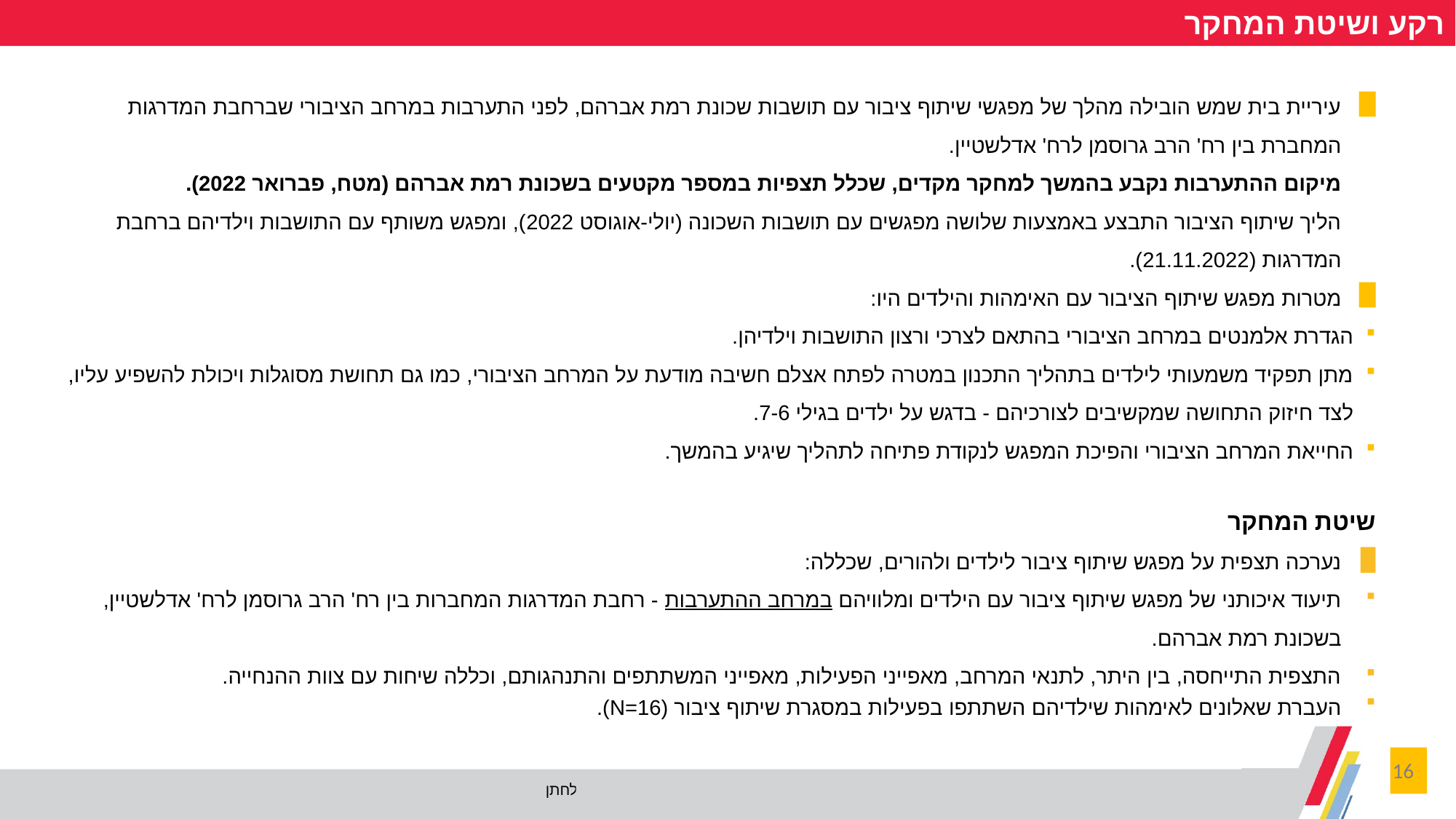

רקע ושיטת המחקר
עיריית בית שמש הובילה מהלך של מפגשי שיתוף ציבור עם תושבות שכונת רמת אברהם, לפני התערבות במרחב הציבורי שברחבת המדרגות המחברת בין רח' הרב גרוסמן לרח' אדלשטיין.
מיקום ההתערבות נקבע בהמשך למחקר מקדים, שכלל תצפיות במספר מקטעים בשכונת רמת אברהם (מטח, פברואר 2022).
הליך שיתוף הציבור התבצע באמצעות שלושה מפגשים עם תושבות השכונה (יולי-אוגוסט 2022), ומפגש משותף עם התושבות וילדיהם ברחבת המדרגות (21.11.2022).
מטרות מפגש שיתוף הציבור עם האימהות והילדים היו:
הגדרת אלמנטים במרחב הציבורי בהתאם לצרכי ורצון התושבות וילדיהן.
מתן תפקיד משמעותי לילדים בתהליך התכנון במטרה לפתח אצלם חשיבה מודעת על המרחב הציבורי, כמו גם תחושת מסוגלות ויכולת להשפיע עליו, לצד חיזוק התחושה שמקשיבים לצורכיהם - בדגש על ילדים בגילי 7-6.
החייאת המרחב הציבורי והפיכת המפגש לנקודת פתיחה לתהליך שיגיע בהמשך.

שיטת המחקר
נערכה תצפית על מפגש שיתוף ציבור לילדים ולהורים, שכללה:
תיעוד איכותני של מפגש שיתוף ציבור עם הילדים ומלוויהם במרחב ההתערבות - רחבת המדרגות המחברות בין רח' הרב גרוסמן לרח' אדלשטיין, בשכונת רמת אברהם.
התצפית התייחסה, בין היתר, לתנאי המרחב, מאפייני הפעילות, מאפייני המשתתפים והתנהגותם, וכללה שיחות עם צוות ההנחייה.
העברת שאלונים לאימהות שילדיהם השתתפו בפעילות במסגרת שיתוף ציבור (N=16).
16